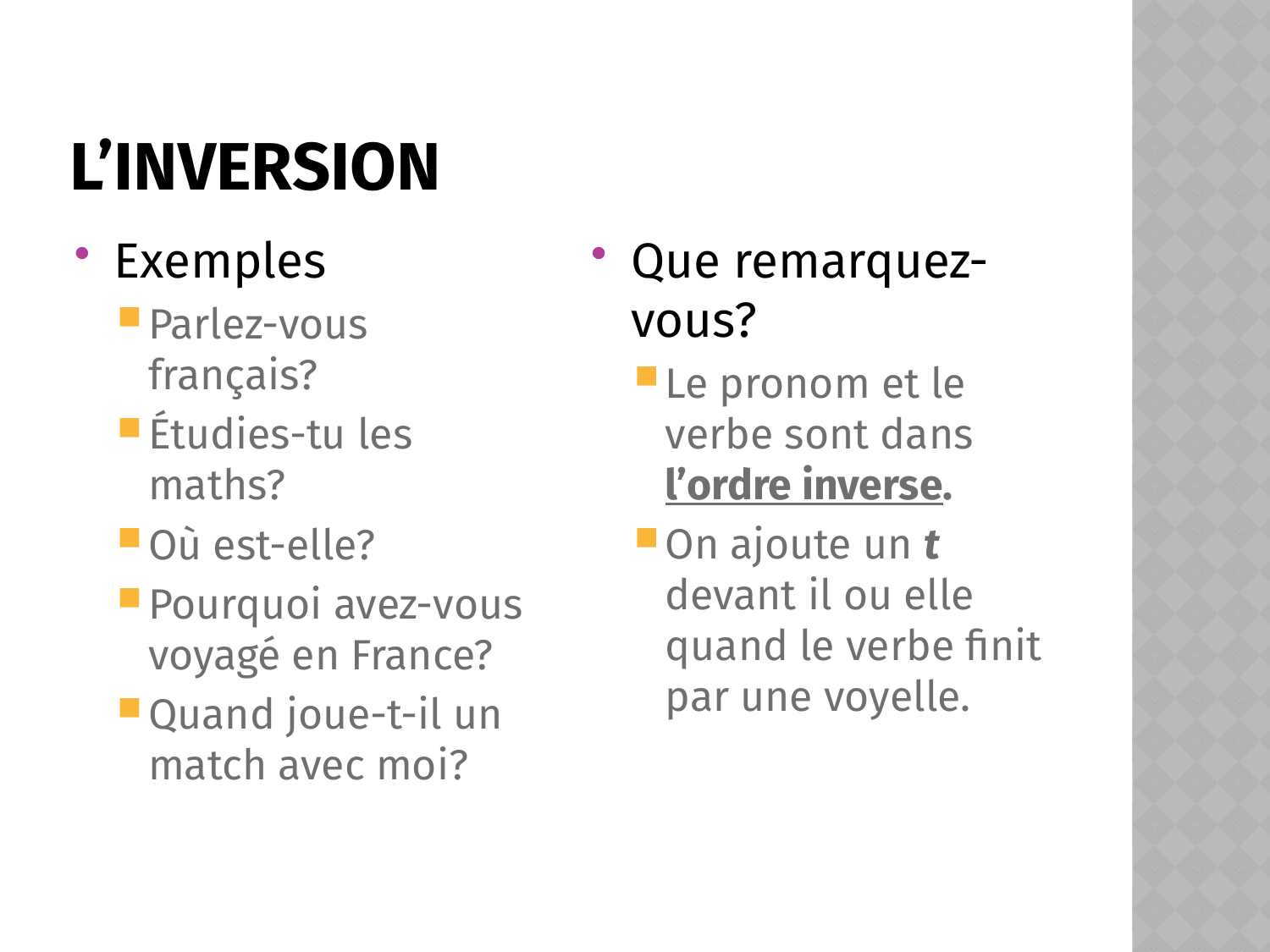

# L’inversion
Exemples
Parlez-vous français?
Étudies-tu les maths?
Où est-elle?
Pourquoi avez-vous voyagé en France?
Quand joue-t-il un match avec moi?
Que remarquez-vous?
Le pronom et le verbe sont dans l’ordre inverse.
On ajoute un t devant il ou elle quand le verbe finit par une voyelle.